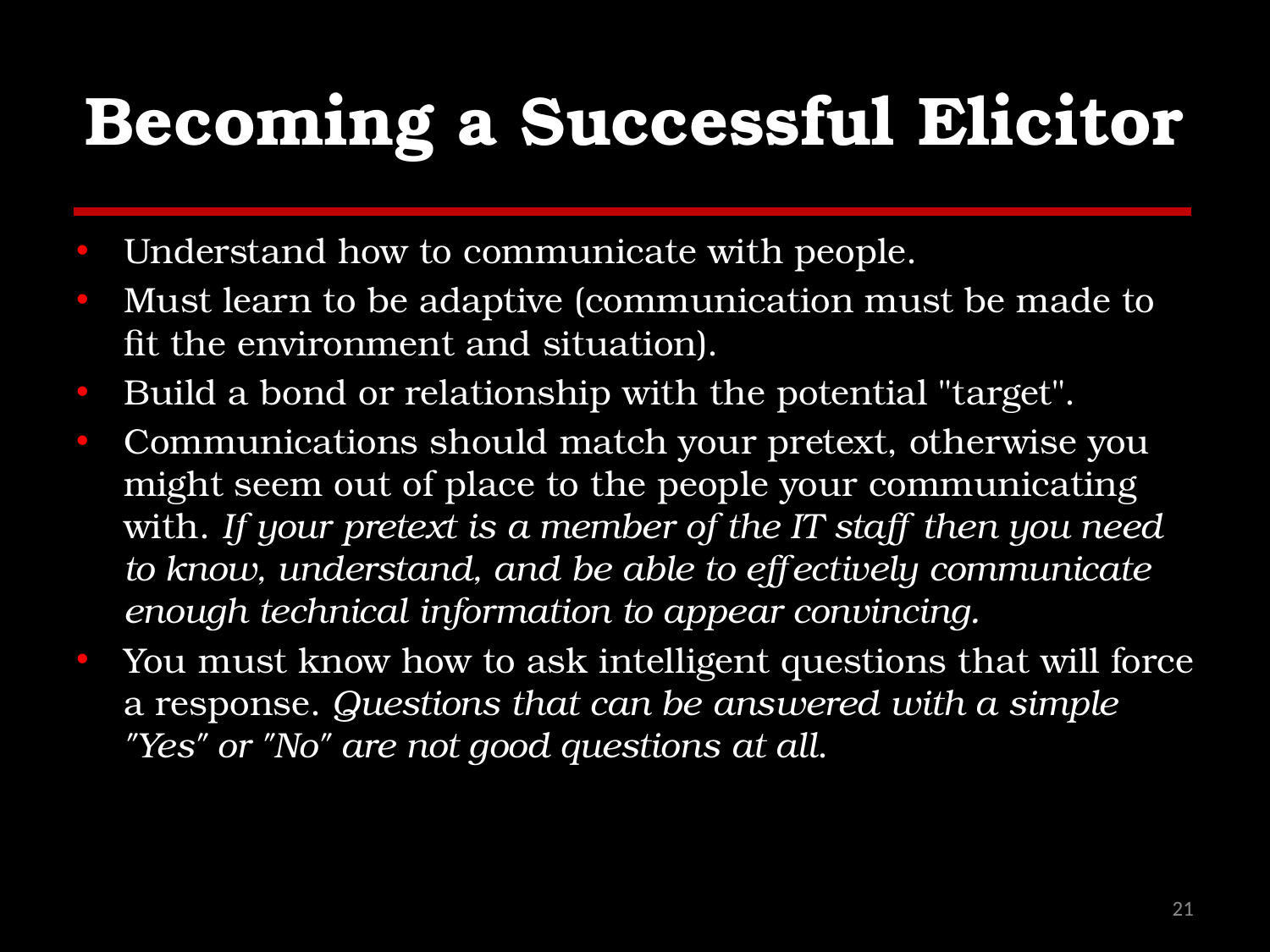

# Becoming a Successful Elicitor
Understand how to communicate with people.
Must learn to be adaptive (communication must be made to fit the environment and situation).
Build a bond or relationship with the potential "target".
Communications should match your pretext, otherwise you might seem out of place to the people your communicating with. If your pretext is a member of the IT staff then you need to know, understand, and be able to effectively communicate enough technical information to appear convincing.
You must know how to ask intelligent questions that will force a response. Questions that can be answered with a simple "Yes" or "No" are not good questions at all.
21